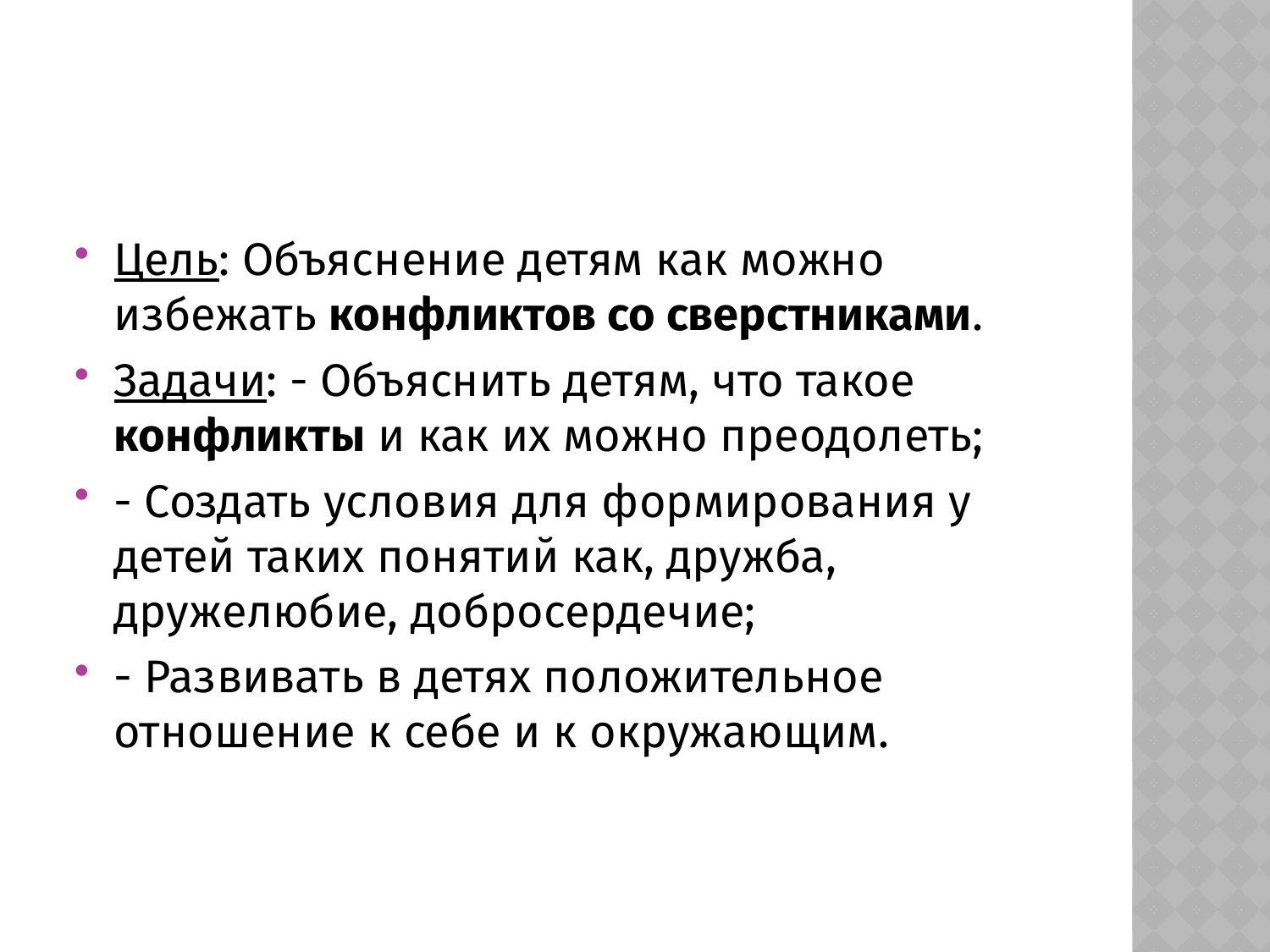

#
Цель: Объяснение детям как можно избежать конфликтов со сверстниками.
Задачи: - Объяснить детям, что такое конфликты и как их можно преодолеть;
- Создать условия для формирования у детей таких понятий как, дружба, дружелюбие, добросердечие;
- Развивать в детях положительное отношение к себе и к окружающим.